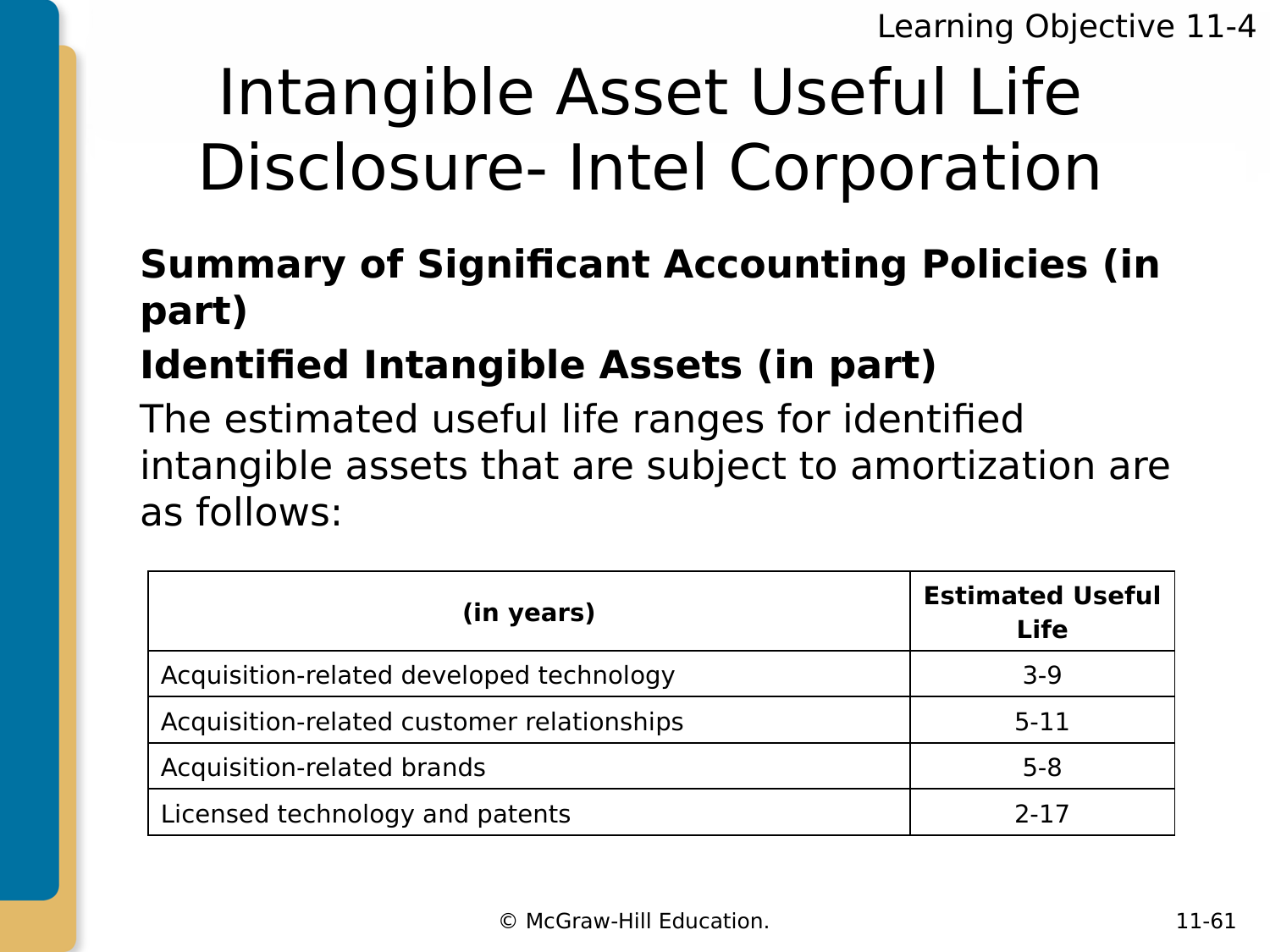

Learning Objective 11-4
# Intangible Asset Useful Life Disclosure- Intel Corporation
Summary of Significant Accounting Policies (in part)
Identified Intangible Assets (in part)
The estimated useful life ranges for identified intangible assets that are subject to amortiza­tion are as follows:
| (in years) | Estimated Useful Life |
| --- | --- |
| Acquisition-related developed technology | 3-9 |
| Acquisition-related customer relationships | 5-11 |
| Acquisition-related brands | 5-8 |
| Licensed technology and patents | 2-17 |